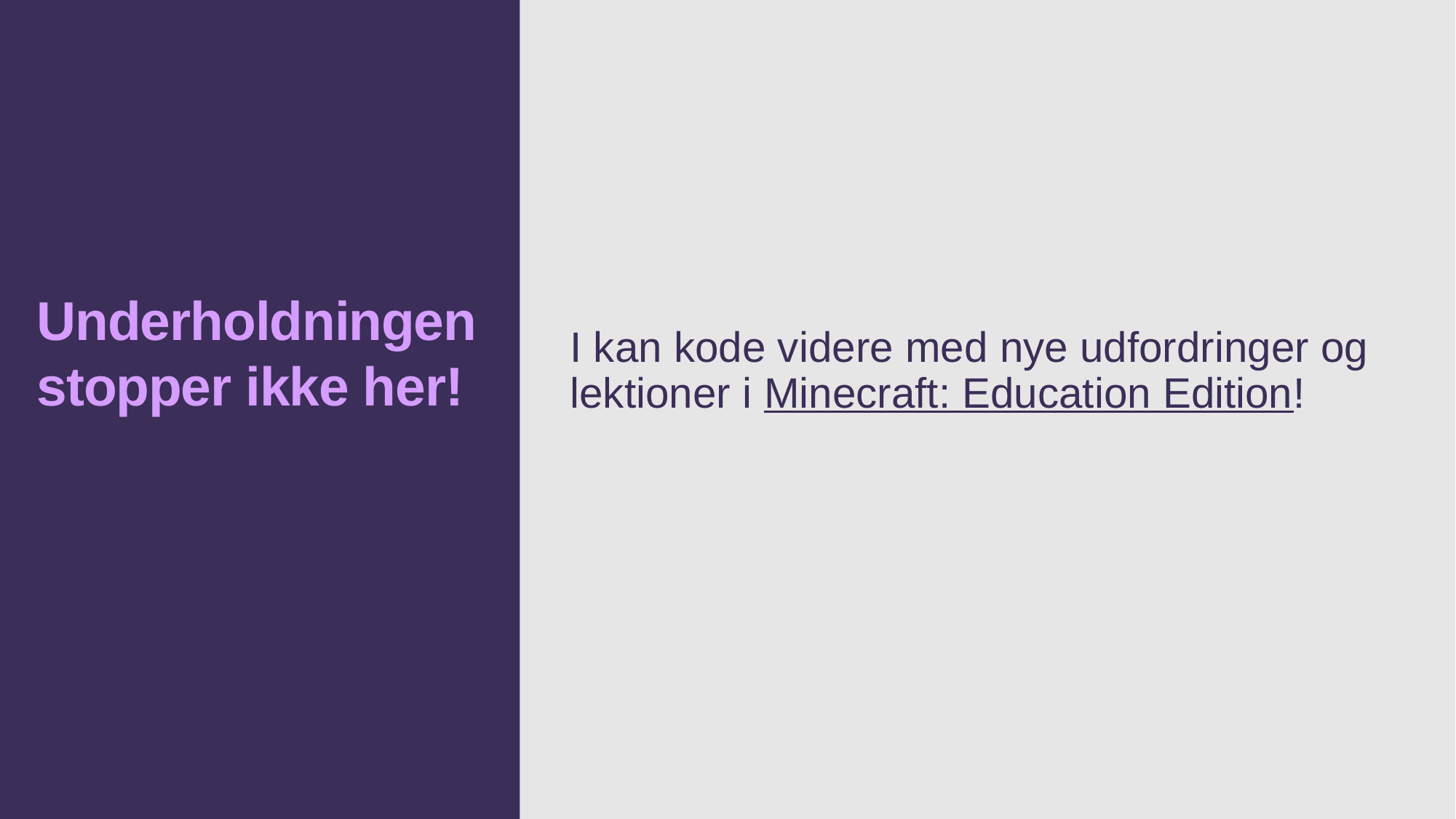

I kan kode videre med nye udfordringer og lektioner i Minecraft: Education Edition!

# Underholdningen stopper ikke her!